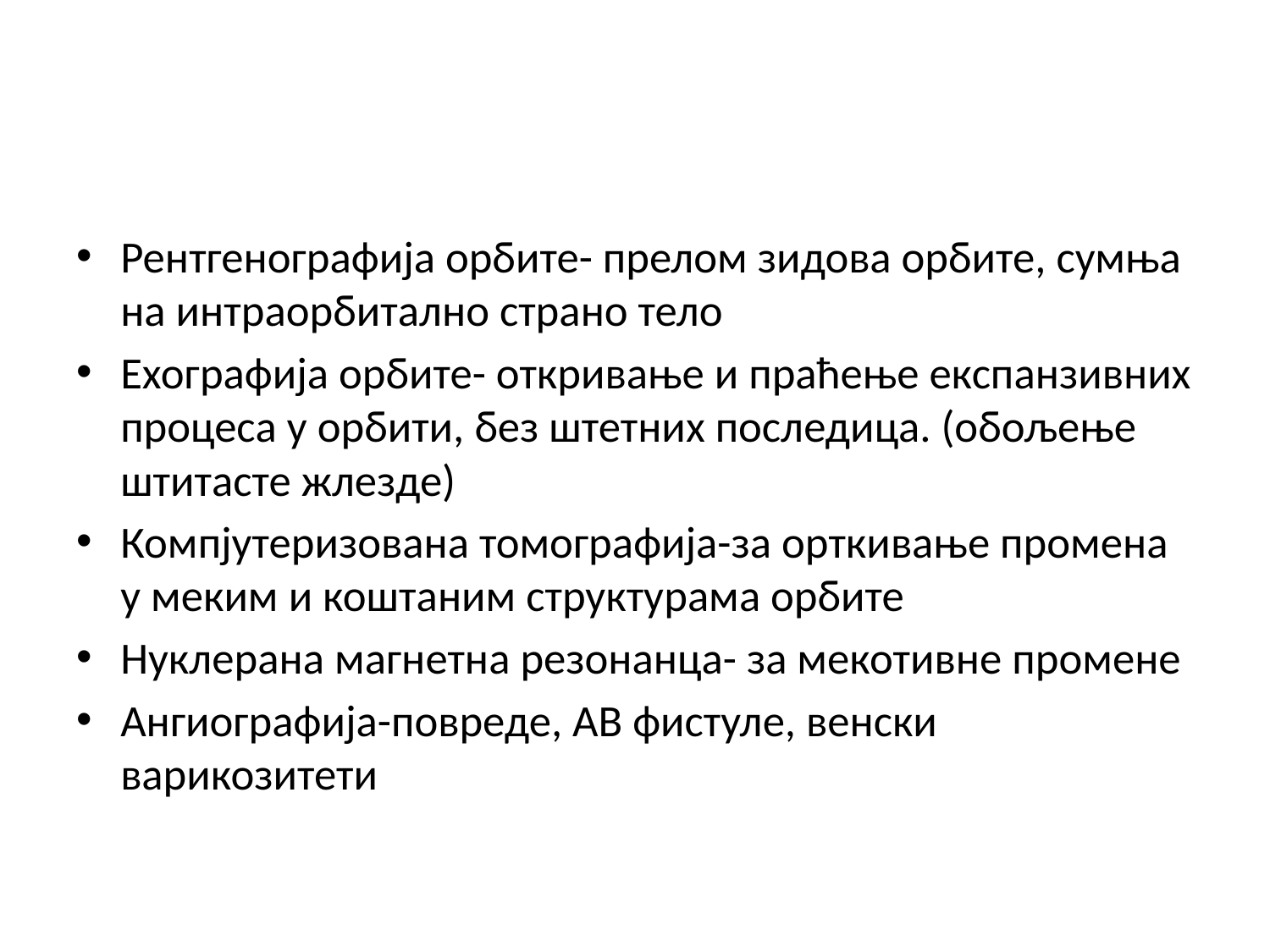

#
Рентгенографија орбите- прелом зидова орбите, сумња на интраорбитално страно тело
Ехографија орбите- откривање и праћење експанзивних процеса у орбити, без штетних последица. (обољење штитасте жлезде)
Компјутеризована томографија-за орткивање промена у меким и коштаним структурама орбите
Нуклерана магнетна резонанца- за мекотивне промене
Ангиографија-повреде, АВ фистуле, венски варикозитети